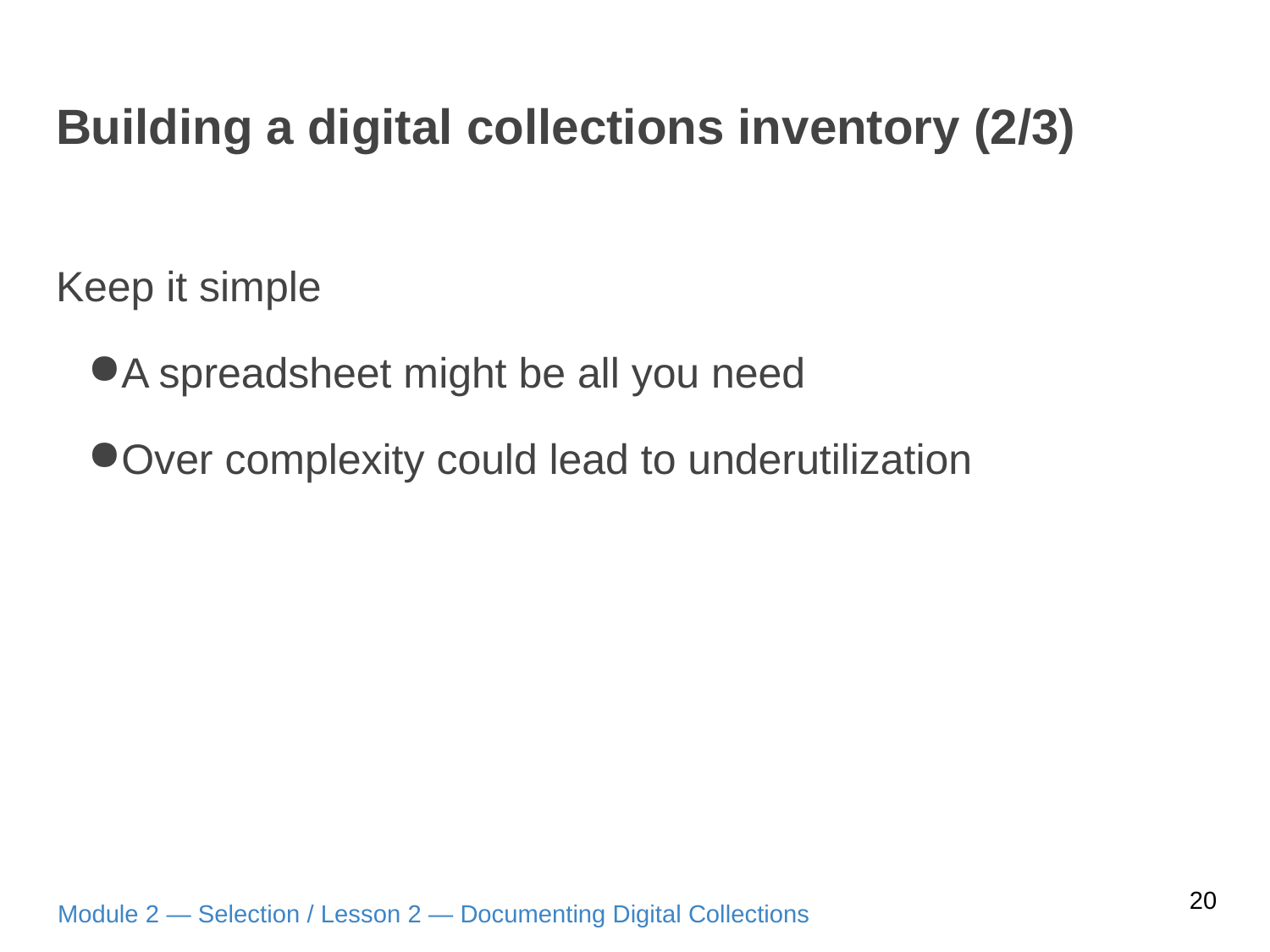

# Building a digital collections inventory (2/3)
Keep it simple
A spreadsheet might be all you need
Over complexity could lead to underutilization
20
Module 2 — Selection / Lesson 2 — Documenting Digital Collections